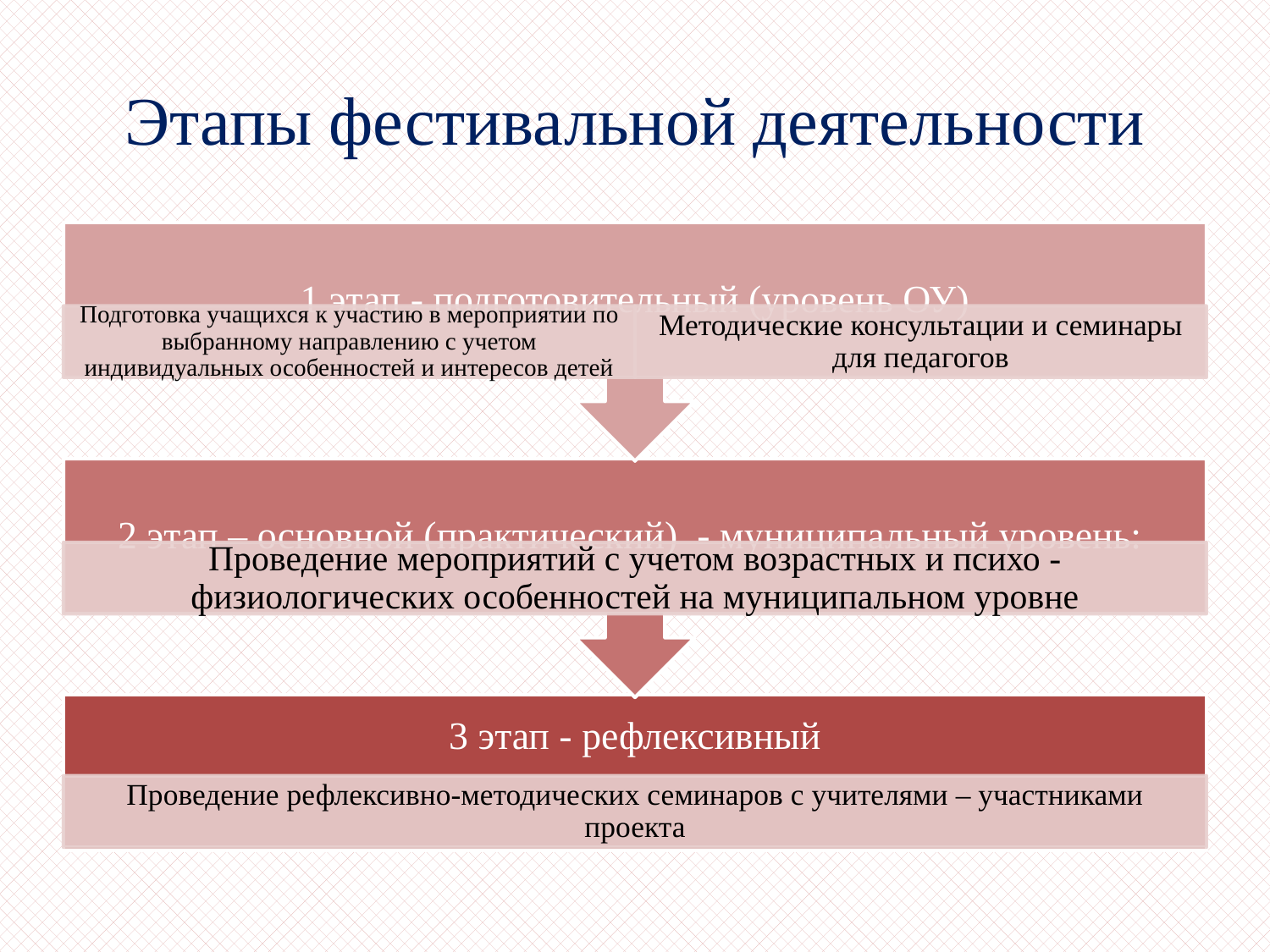

# Этапы фестивальной деятельности
3 этап - рефлексивный
Проведение рефлексивно-методических семинаров с учителями – участниками проекта
2 этап – основной (практический)  - муниципальный уровень:
Проведение мероприятий с учетом возрастных и психо - физиологических особенностей на муниципальном уровне
1 этап - подготовительный (уровень ОУ)
Подготовка учащихся к участию в мероприятии по выбранному направлению с учетом индивидуальных особенностей и интересов детей
Методические консультации и семинары для педагогов